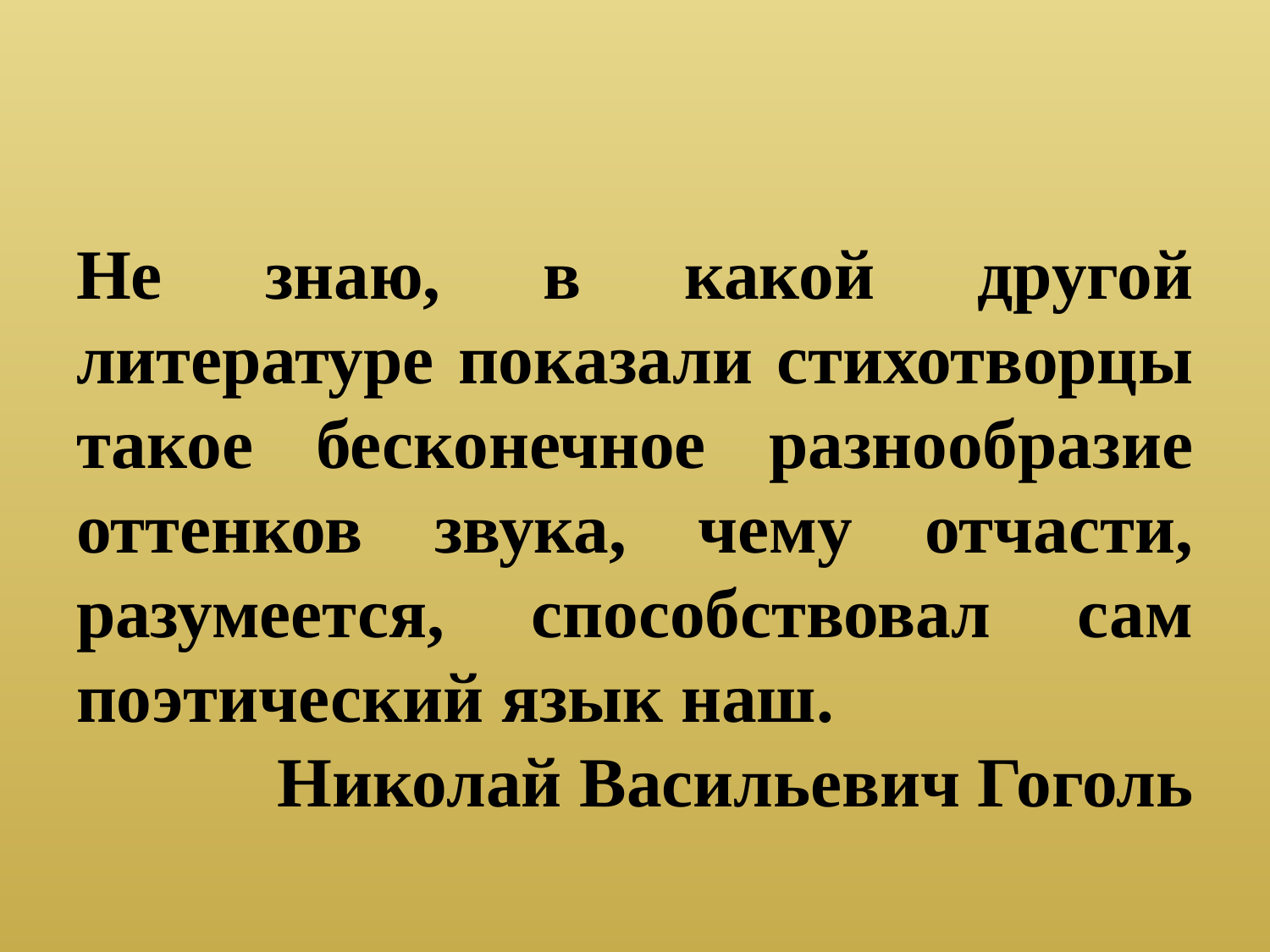

#
Не знаю, в какой другой литературе показали стихотворцы такое бесконечное разнообразие оттенков звука, чему отчасти, разумеется, способствовал сам поэтический язык наш.
Николай Васильевич Гоголь